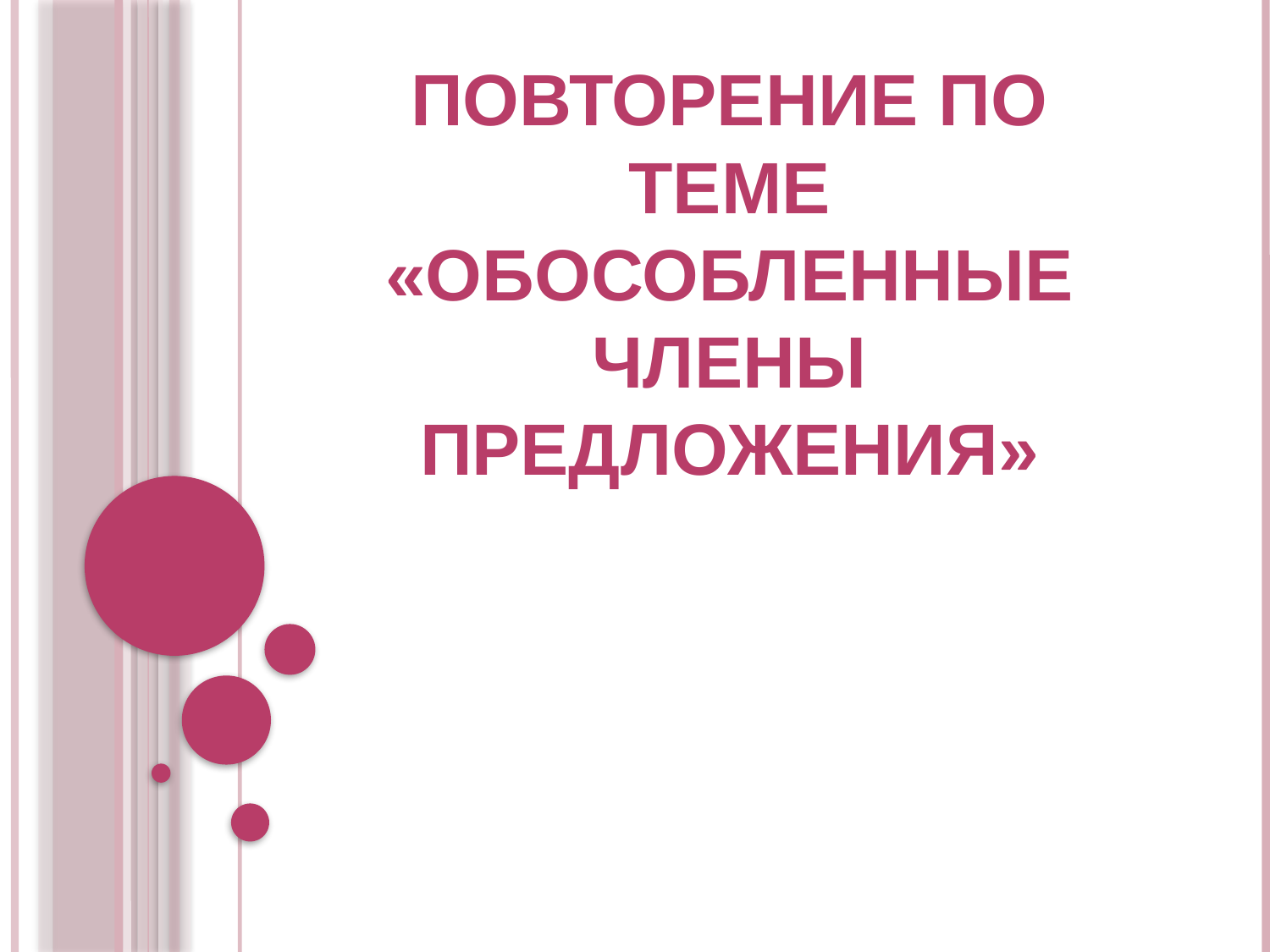

# Повторение по теме «Обособленные члены предложения»